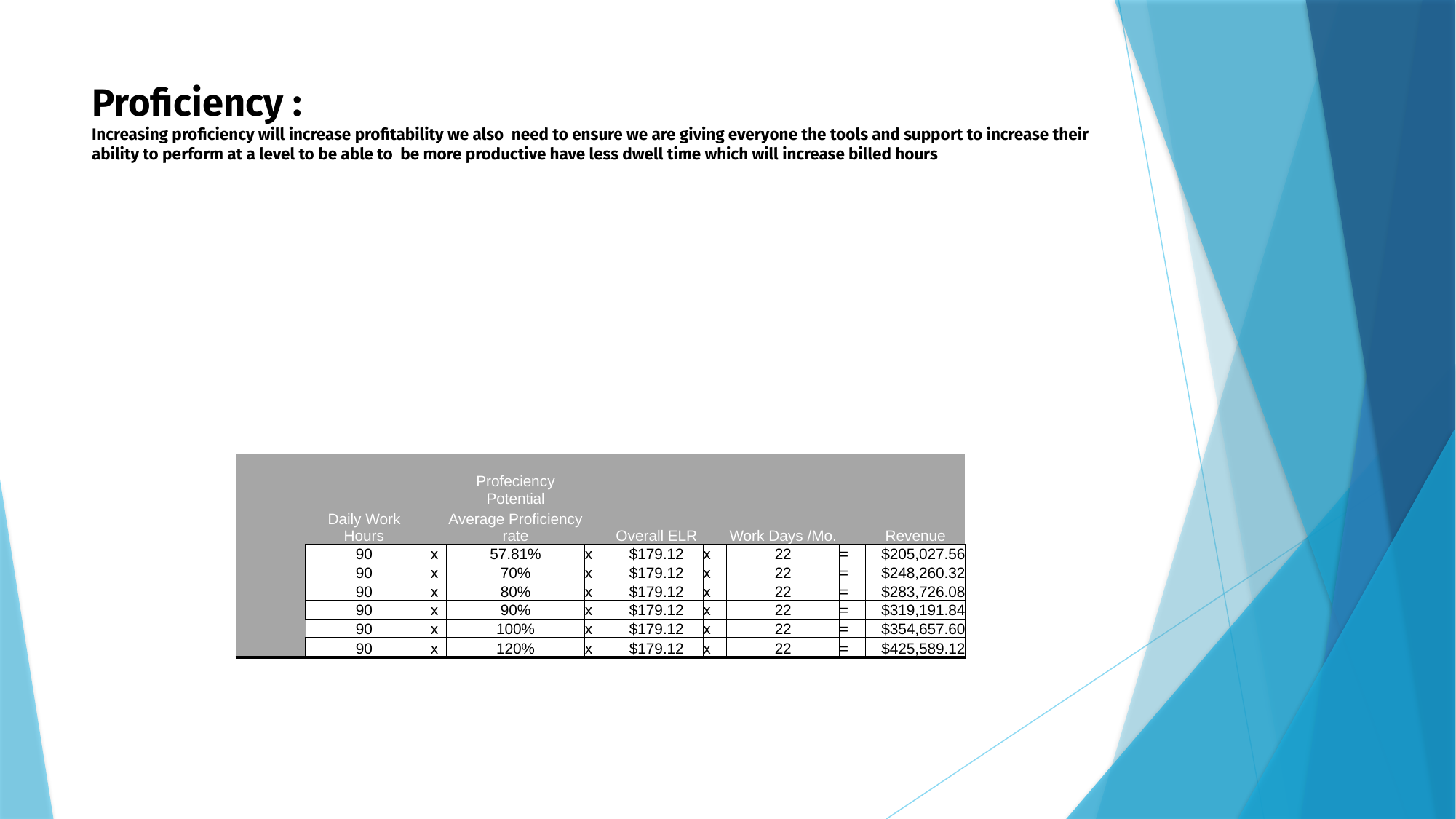

# Proficiency : Increasing proficiency will increase profitability we also  need to ensure we are giving everyone the tools and support to increase their ability to perform at a level to be able to  be more productive have less dwell time which will increase billed hours
|  |  |  |  |  |  |  |  |  |  |
| --- | --- | --- | --- | --- | --- | --- | --- | --- | --- |
|  |  |  | Profeciency Potential |  |  |  |  |  |  |
|  | Daily Work Hours |  | Average Proficiency rate |  | Overall ELR |  | Work Days /Mo. |  | Revenue |
|  | 90 | x | 57.81% | x | $179.12 | x | 22 | = | $205,027.56 |
|  | 90 | x | 70% | x | $179.12 | x | 22 | = | $248,260.32 |
|  | 90 | x | 80% | x | $179.12 | x | 22 | = | $283,726.08 |
|  | 90 | x | 90% | x | $179.12 | x | 22 | = | $319,191.84 |
|  | 90 | x | 100% | x | $179.12 | x | 22 | = | $354,657.60 |
|  | 90 | x | 120% | x | $179.12 | x | 22 | = | $425,589.12 |